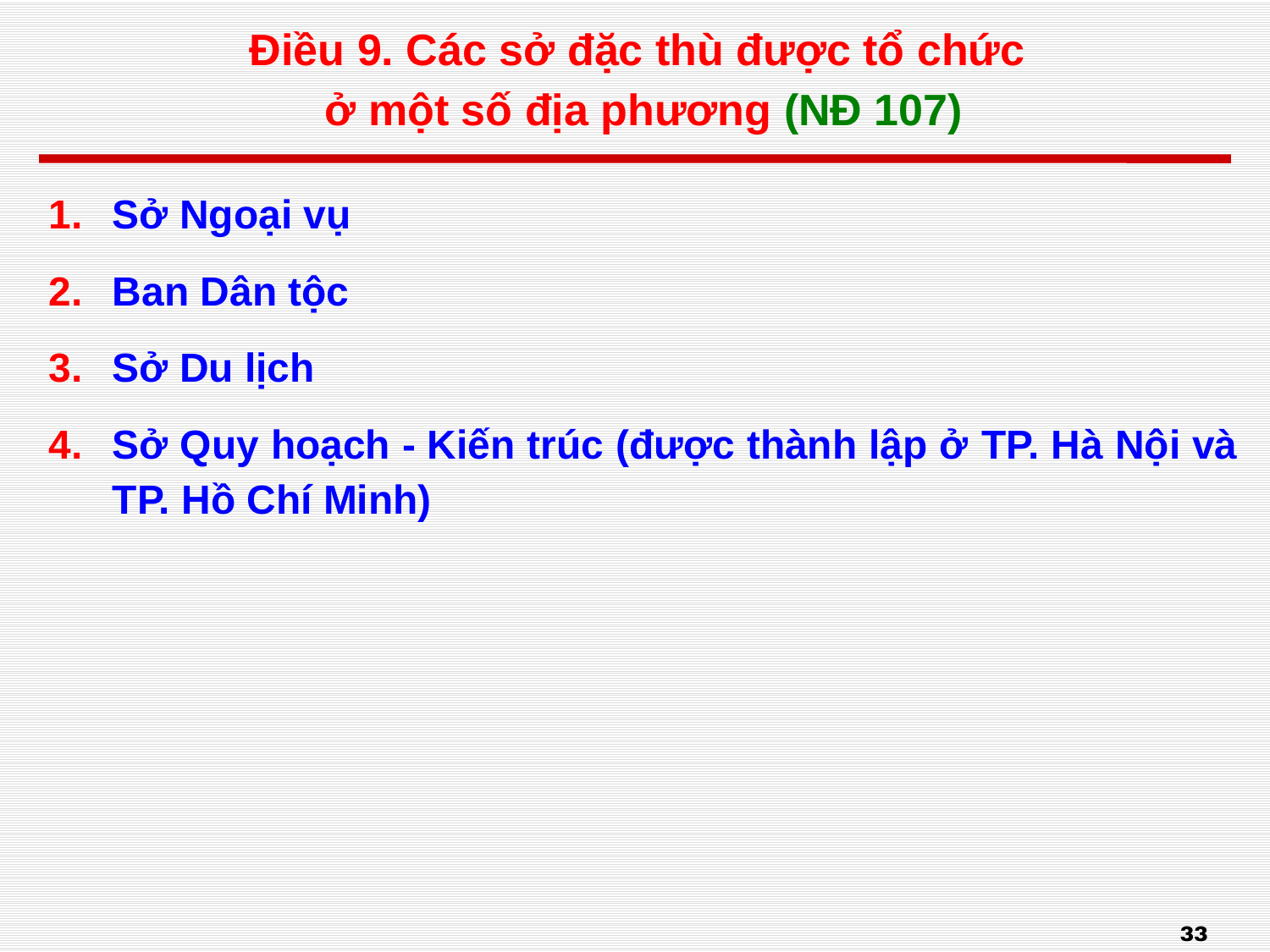

# Điều 9. Các sở đặc thù được tổ chức ở một số địa phương (NĐ 107)
Sở Ngoại vụ
Ban Dân tộc
Sở Du lịch
Sở Quy hoạch - Kiến trúc (được thành lập ở TP. Hà Nội và TP. Hồ Chí Minh)